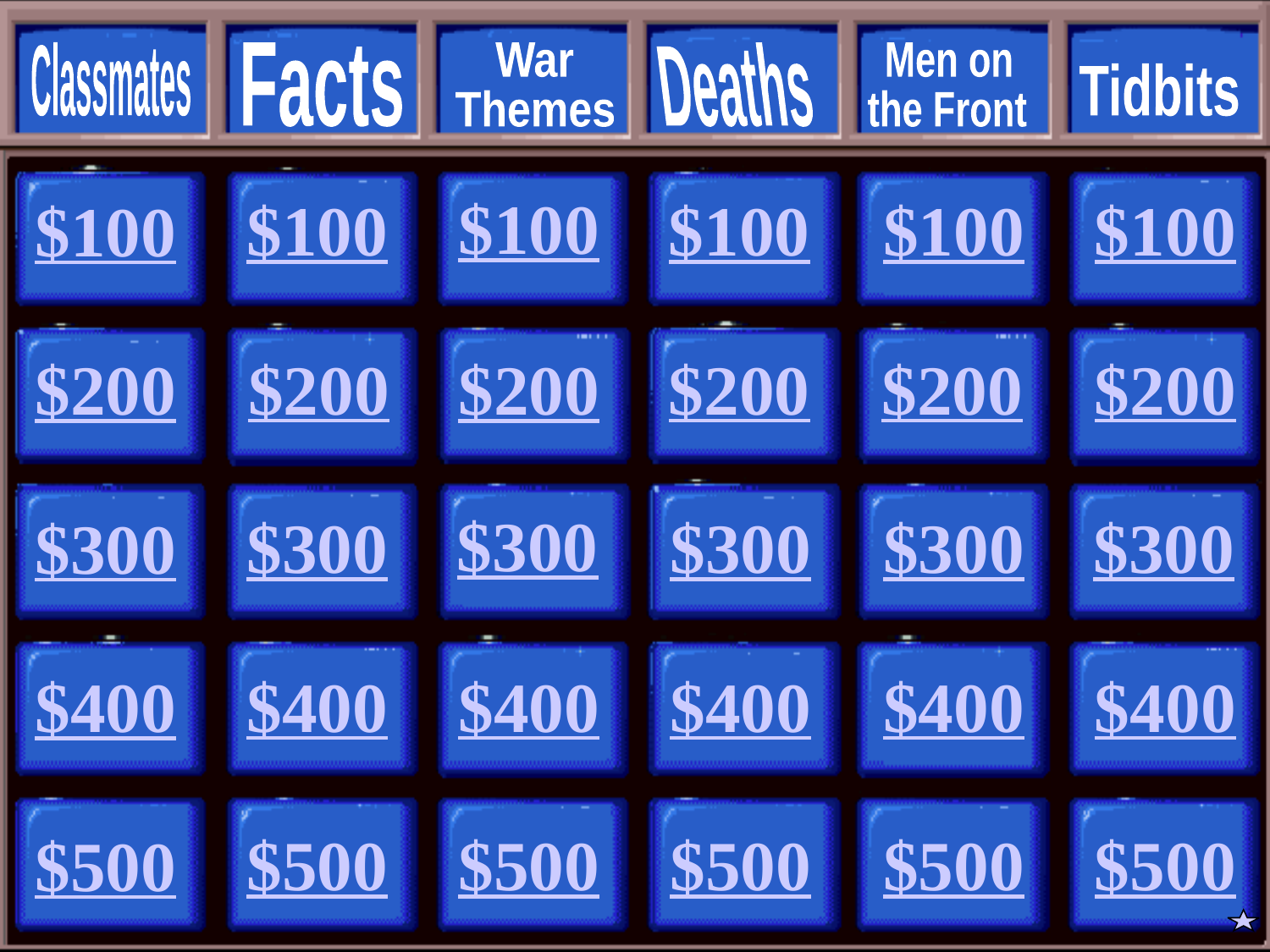

Classmates
Facts
War
Themes
Deaths
Men on
the Front
Tidbits
$100
$100
$100
$100
$100
$100
$200
$200
$200
$200
$200
$200
$300
$300
$300
$300
$300
$300
$400
$400
$400
$400
$400
$400
$500
$500
$500
$500
$500
$500